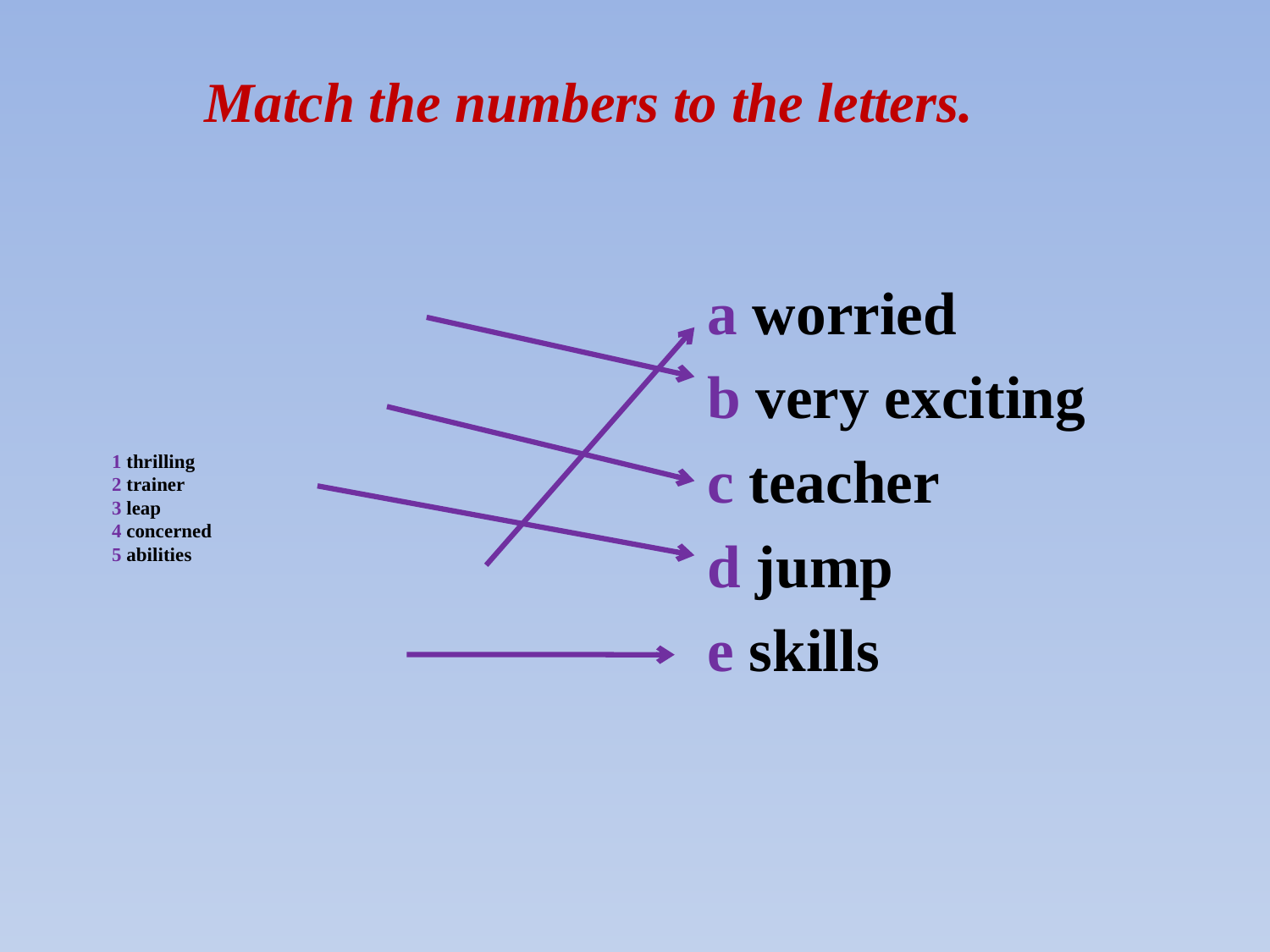

Match the numbers to the letters.
a worried
b very exciting
с teacher
d jump
e skills

# 1 thrilling 2 trainer 3 leap 4 concerned 5 abilities